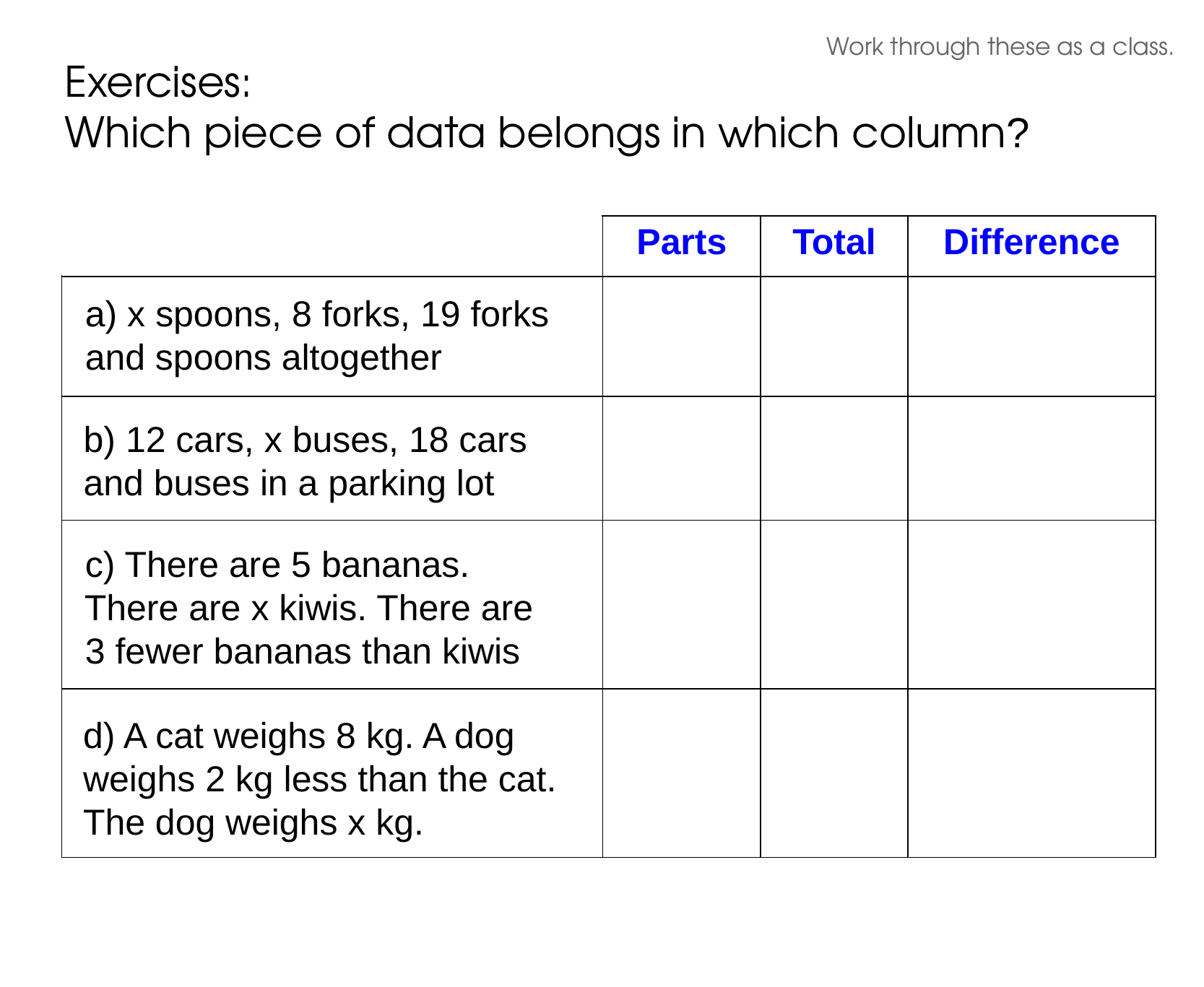

Work through these as a class.
Exercises:
Which piece of data belongs in which column?

|  | Parts | Total | Difference |
| --- | --- | --- | --- |
|  |  |  |  |
|  |  |  |  |
|  |  |  |  |
|  |  |  |  |
 a) x spoons, 8 forks, 19 forks
 and spoons altogether

 b) 12 cars, x buses, 18 cars
 and buses in a parking lot

 c) There are 5 bananas.
 There are x kiwis. There are
 3 fewer bananas than kiwis
 d) A cat weighs 8 kg. A dog
 weighs 2 kg less than the cat.
 The dog weighs x kg.